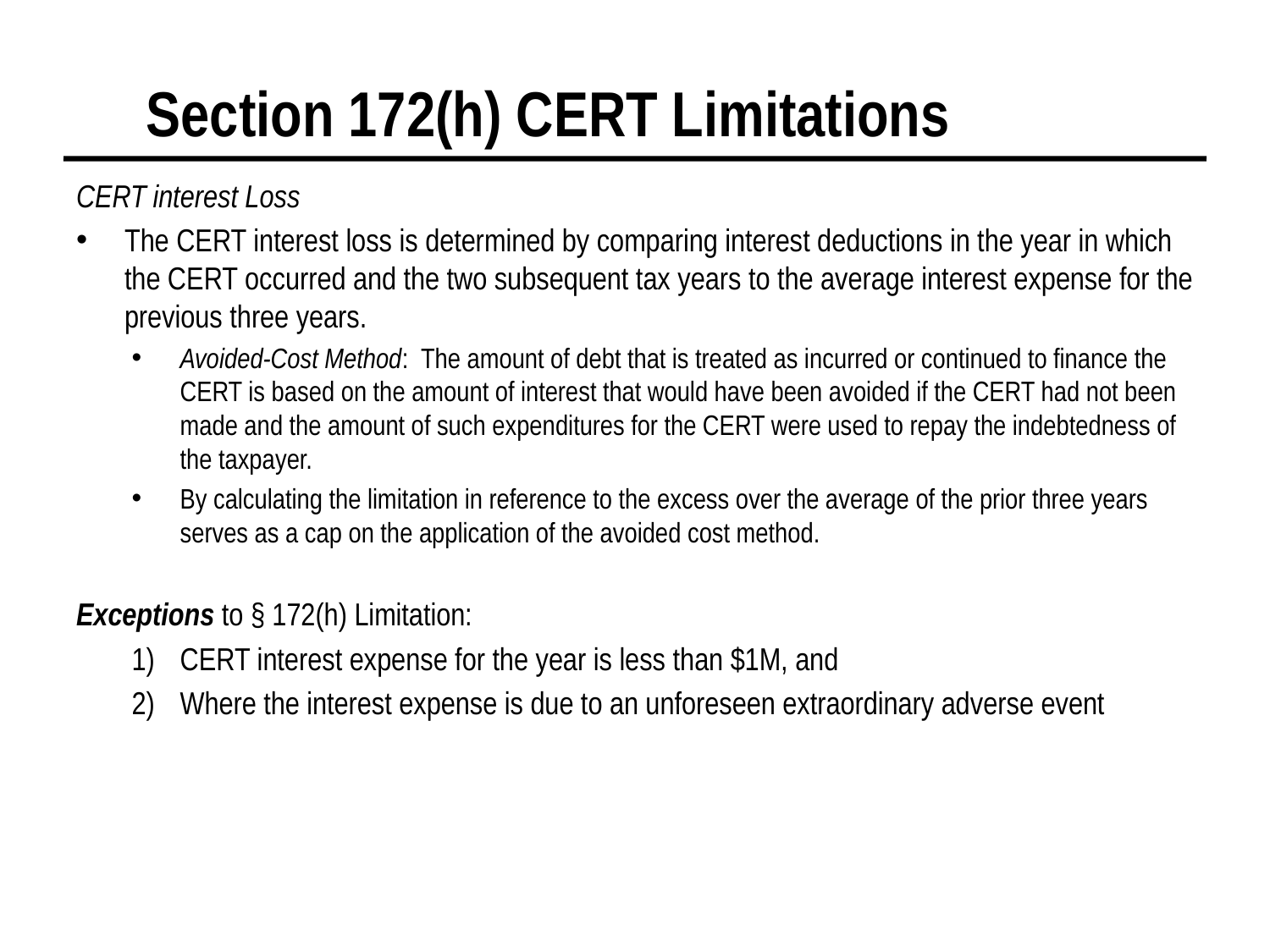

# Section 172(h) CERT Limitations
CERT interest Loss
The CERT interest loss is determined by comparing interest deductions in the year in which the CERT occurred and the two subsequent tax years to the average interest expense for the previous three years.
Avoided-Cost Method:  The amount of debt that is treated as incurred or continued to finance the CERT is based on the amount of interest that would have been avoided if the CERT had not been made and the amount of such expenditures for the CERT were used to repay the indebtedness of the taxpayer.
By calculating the limitation in reference to the excess over the average of the prior three years serves as a cap on the application of the avoided cost method.

Exceptions to § 172(h) Limitation:
CERT interest expense for the year is less than $1M, and
Where the interest expense is due to an unforeseen extraordinary adverse event